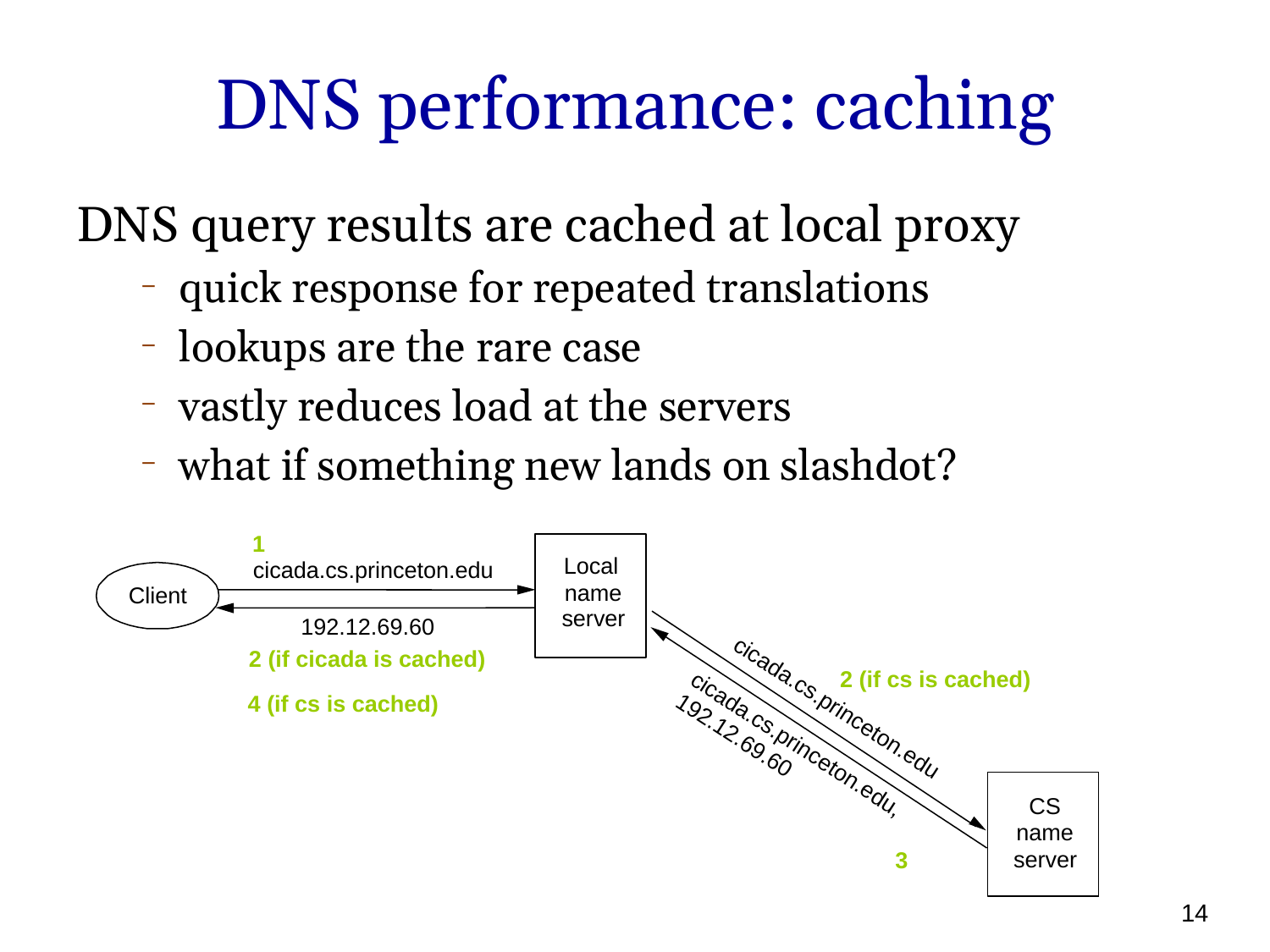

# DNS performance: caching
DNS query results are cached at local proxy
quick response for repeated translations
lookups are the rare case
vastly reduces load at the servers
what if something new lands on slashdot?
1

Local
cicada.cs.princeton.edu

name
Client

server

192.12.69.60

2 (if cicada is cached)
2 (if cs is cached)
4 (if cs is cached)
cicada.cs.princeton.edu
192.12.69.60
cicada.cs.princeton.edu,

CS

name
server
3
14